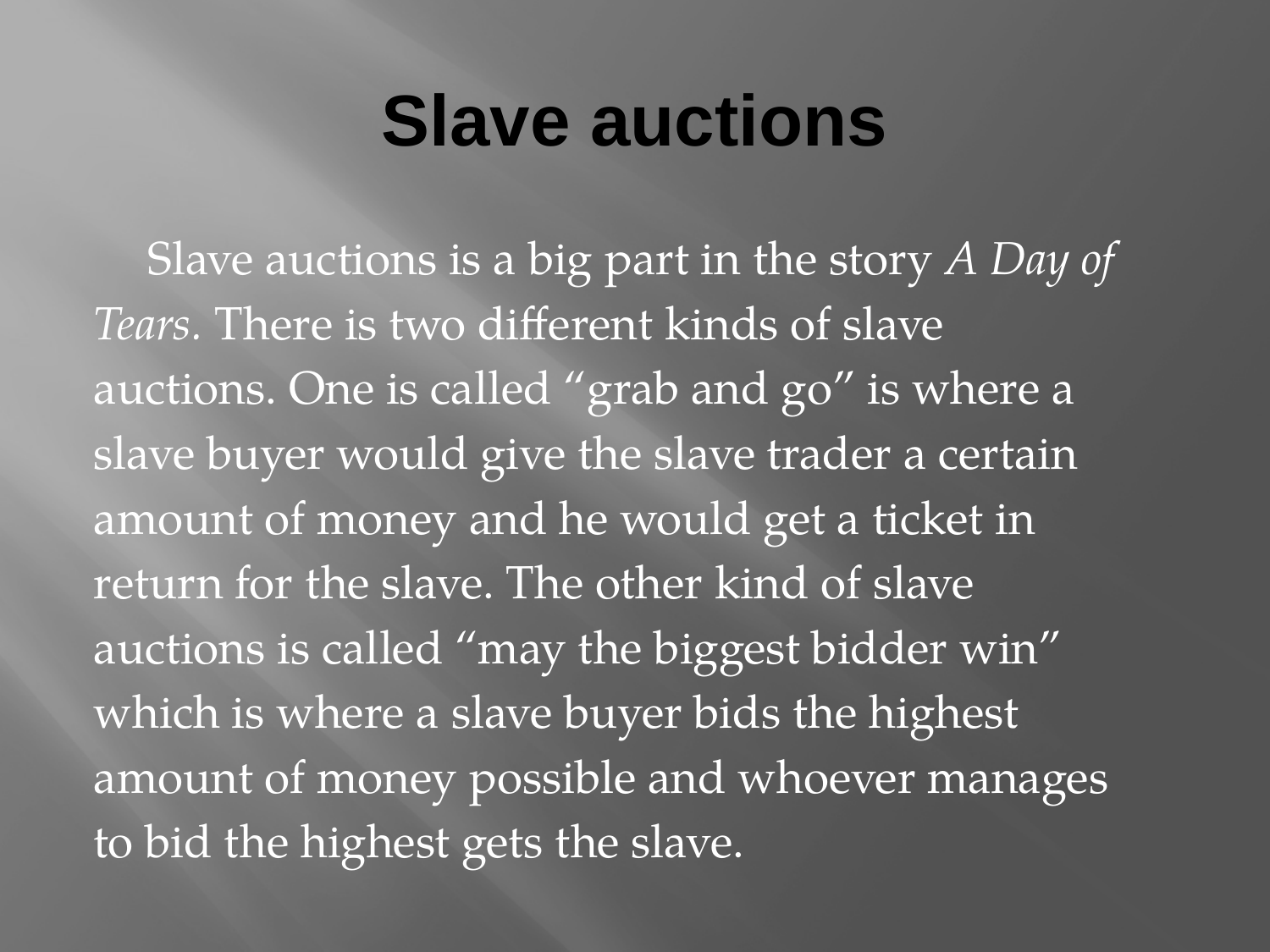

# Slave auctions
	Slave auctions is a big part in the story A Day of
Tears. There is two different kinds of slave
auctions. One is called “grab and go” is where a
slave buyer would give the slave trader a certain
amount of money and he would get a ticket in
return for the slave. The other kind of slave
auctions is called “may the biggest bidder win”
which is where a slave buyer bids the highest
amount of money possible and whoever manages
to bid the highest gets the slave.